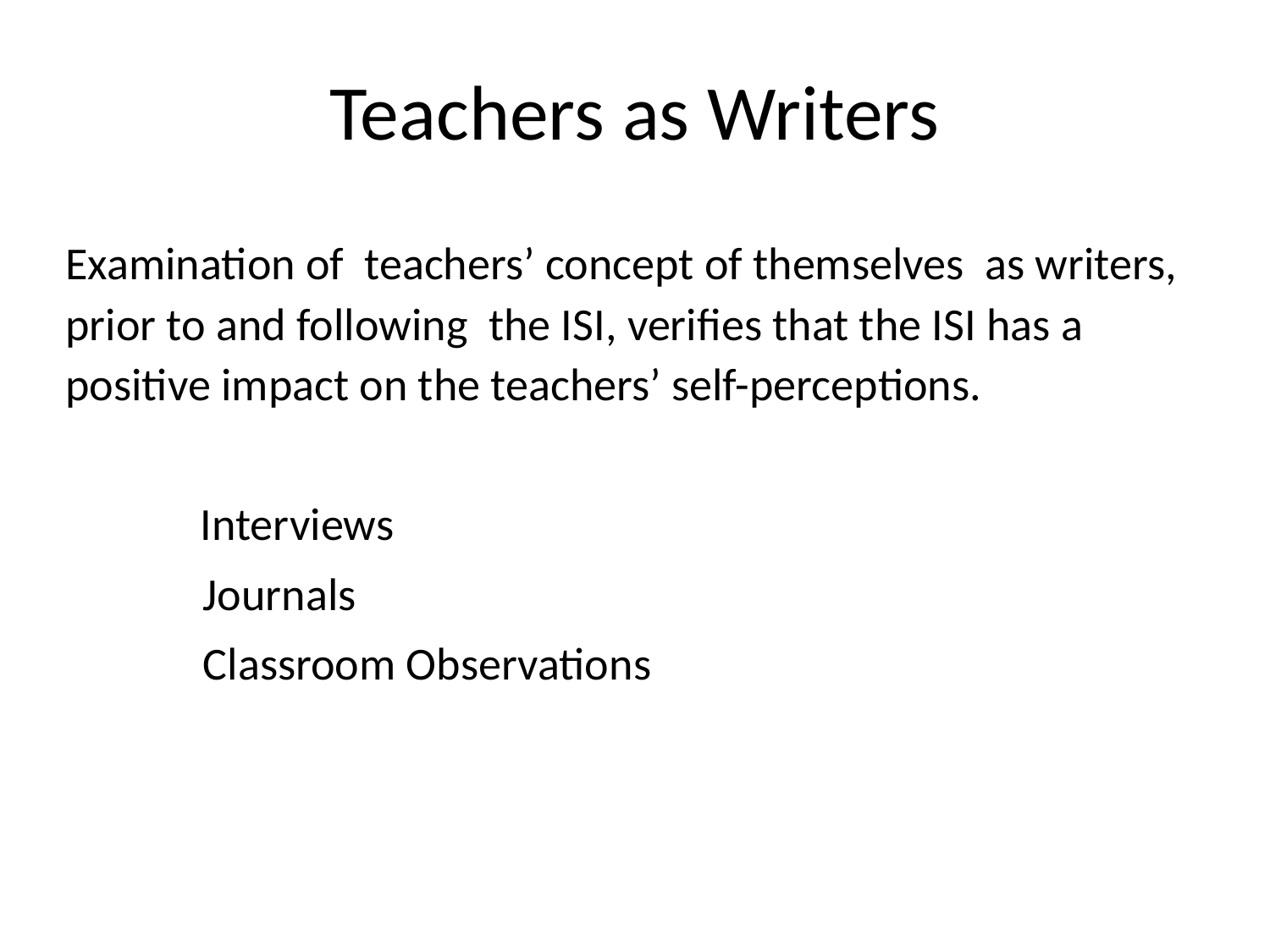

# Teachers as Writers
Examination of  teachers’ concept of themselves  as writers, prior to and following  the ISI, verifies that the ISI has a positive impact on the teachers’ self-perceptions.

             Interviews
	 Journals
	 Classroom Observations